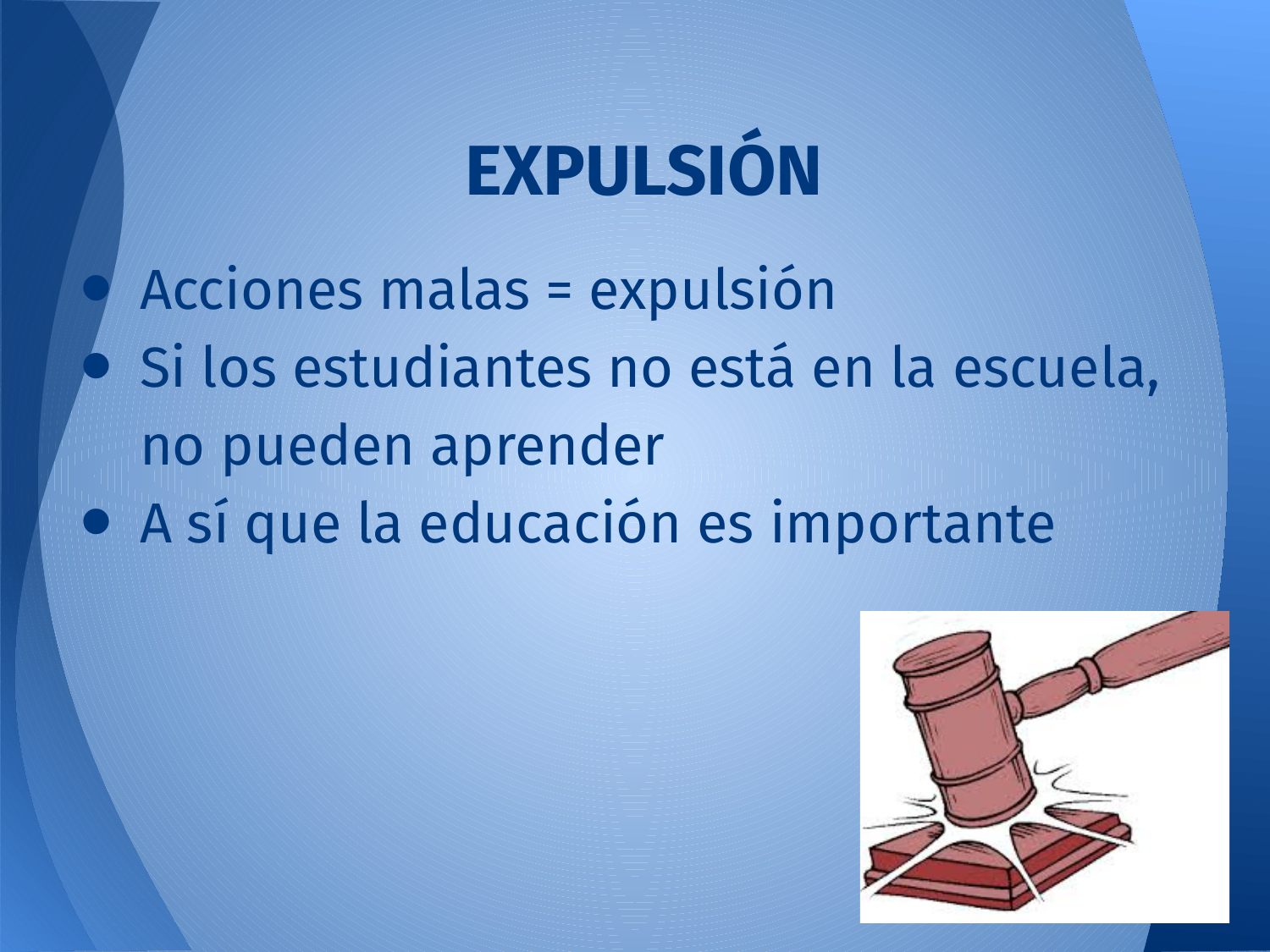

# EXPULSIÓN
Acciones malas = expulsión
Si los estudiantes no está en la escuela, no pueden aprender
A sí que la educación es importante